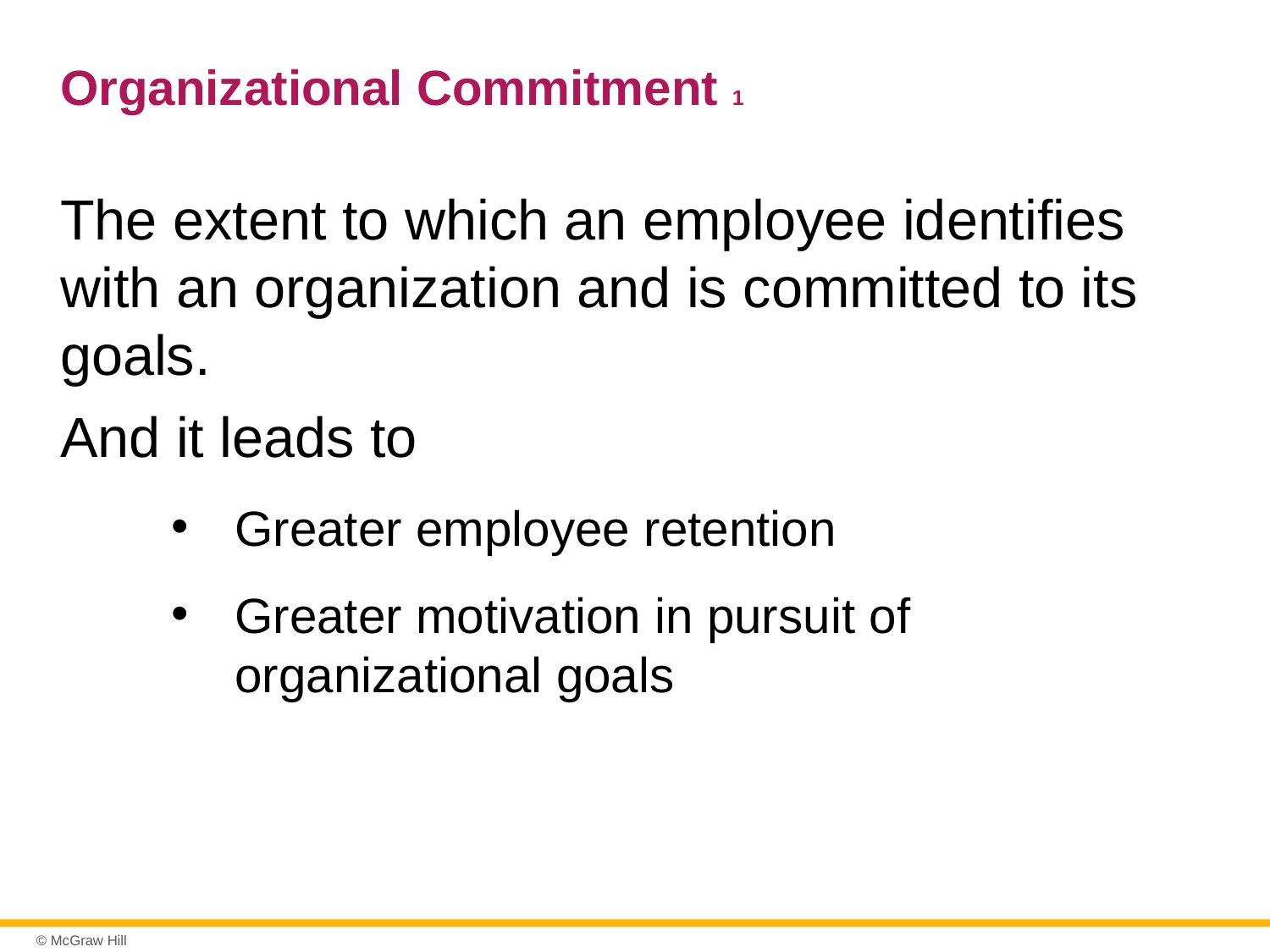

# Organizational Commitment 1
The extent to which an employee identifies with an organization and is committed to its goals.
And it leads to
Greater employee retention
Greater motivation in pursuit of organizational goals